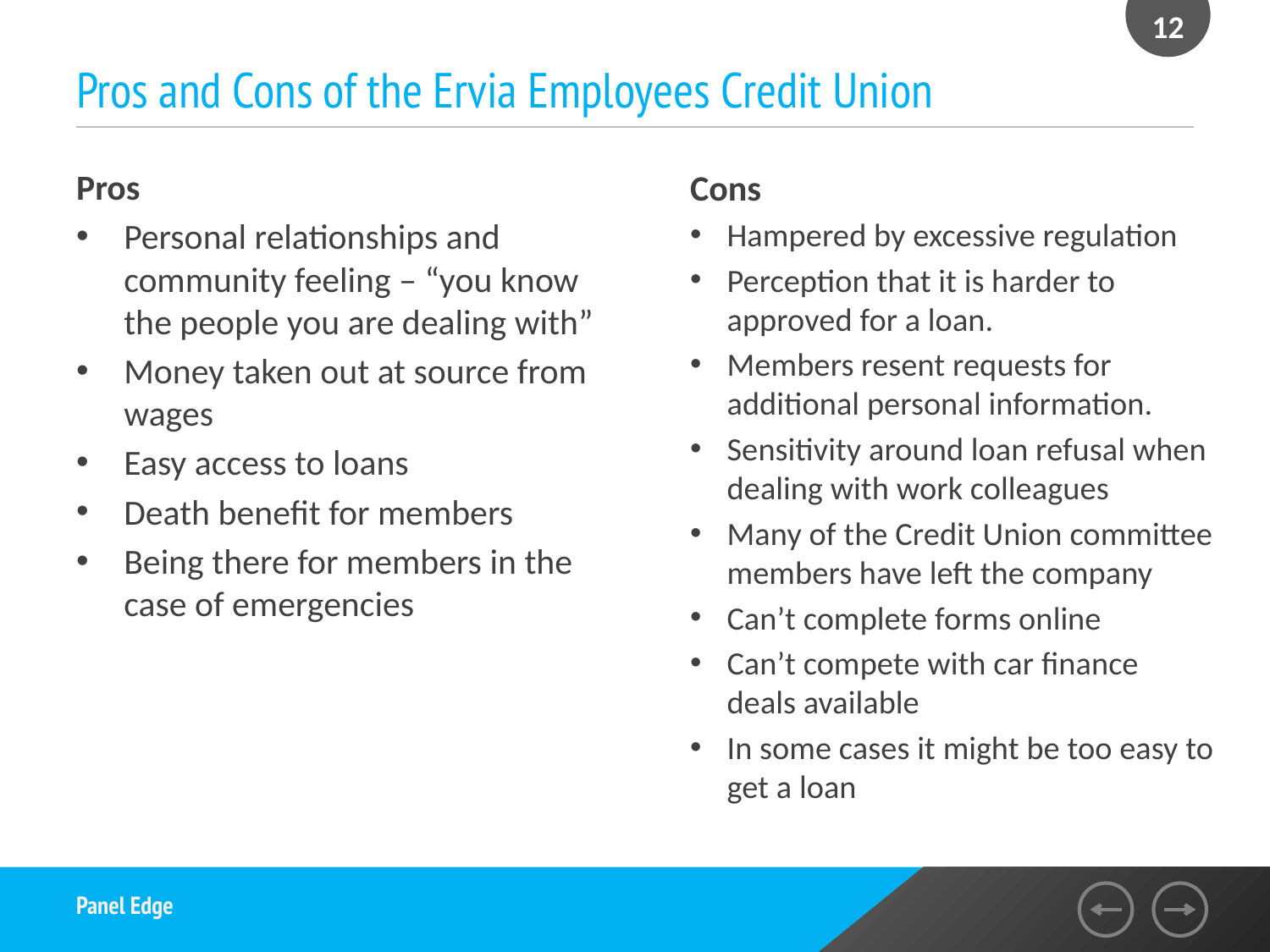

12
# Pros and Cons of the Ervia Employees Credit Union
Pros
Personal relationships and community feeling – “you know the people you are dealing with”
Money taken out at source from wages
Easy access to loans
Death benefit for members
Being there for members in the case of emergencies

Cons
Hampered by excessive regulation
Perception that it is harder to approved for a loan.
Members resent requests for additional personal information.
Sensitivity around loan refusal when dealing with work colleagues
Many of the Credit Union committee members have left the company
Can’t complete forms online
Can’t compete with car finance deals available
In some cases it might be too easy to get a loan

Panel Edge